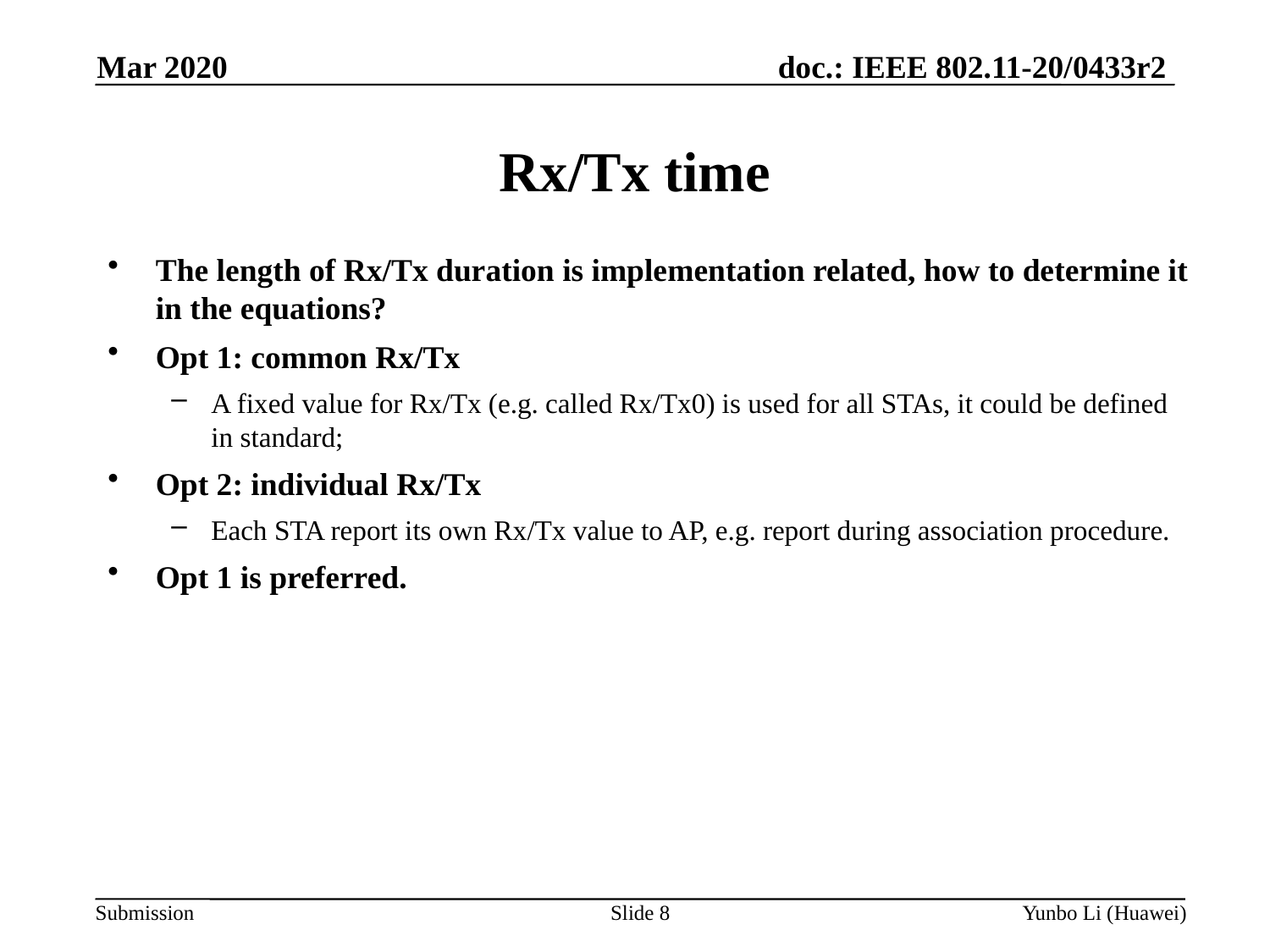

Mar 2020
Rx/Tx time
The length of Rx/Tx duration is implementation related, how to determine it in the equations?
Opt 1: common Rx/Tx
A fixed value for Rx/Tx (e.g. called Rx/Tx0) is used for all STAs, it could be defined in standard;
Opt 2: individual Rx/Tx
Each STA report its own Rx/Tx value to AP, e.g. report during association procedure.
Opt 1 is preferred.

Slide 8
Yunbo Li (Huawei)